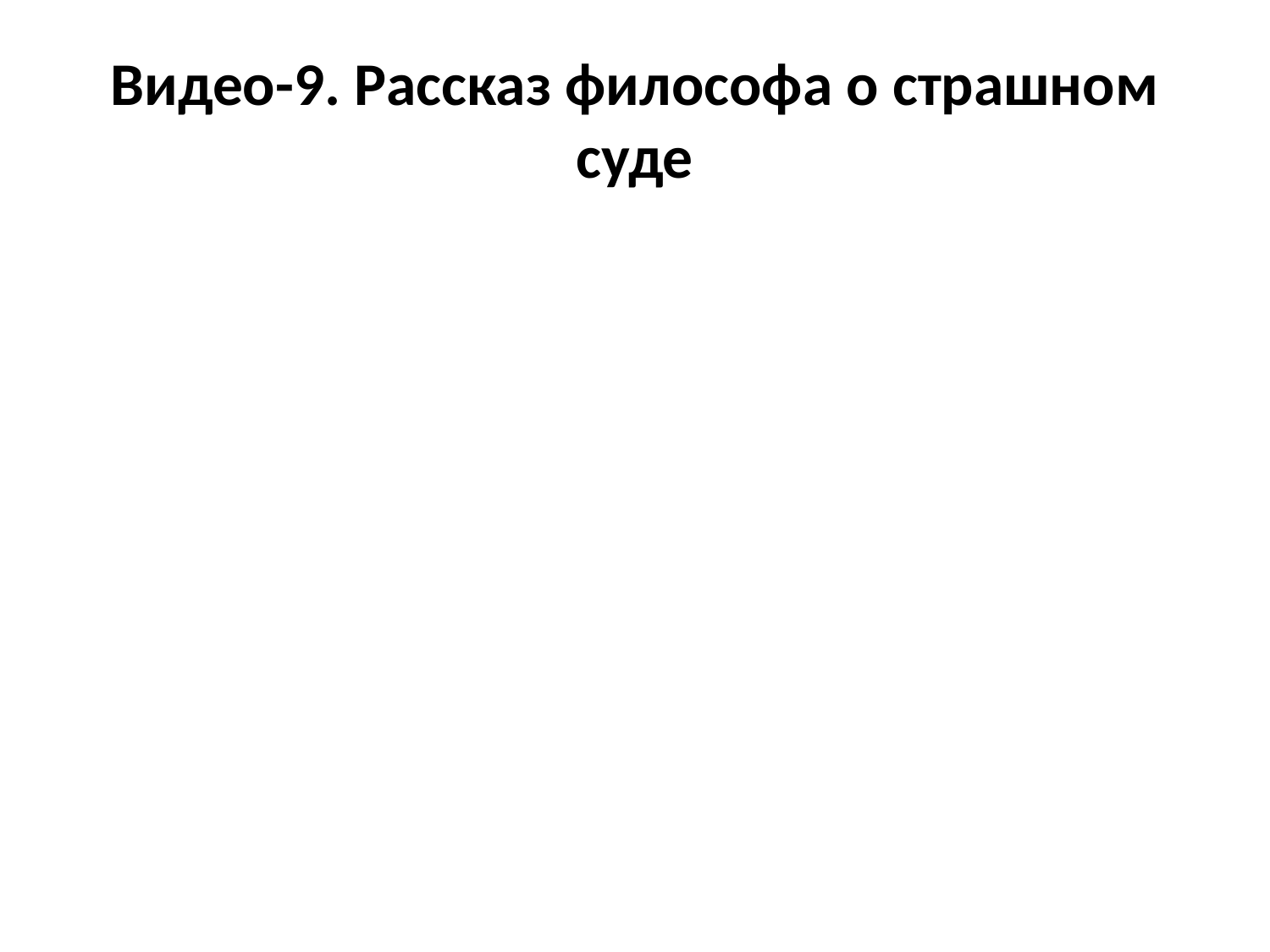

# Видео-9. Рассказ философа о страшном суде